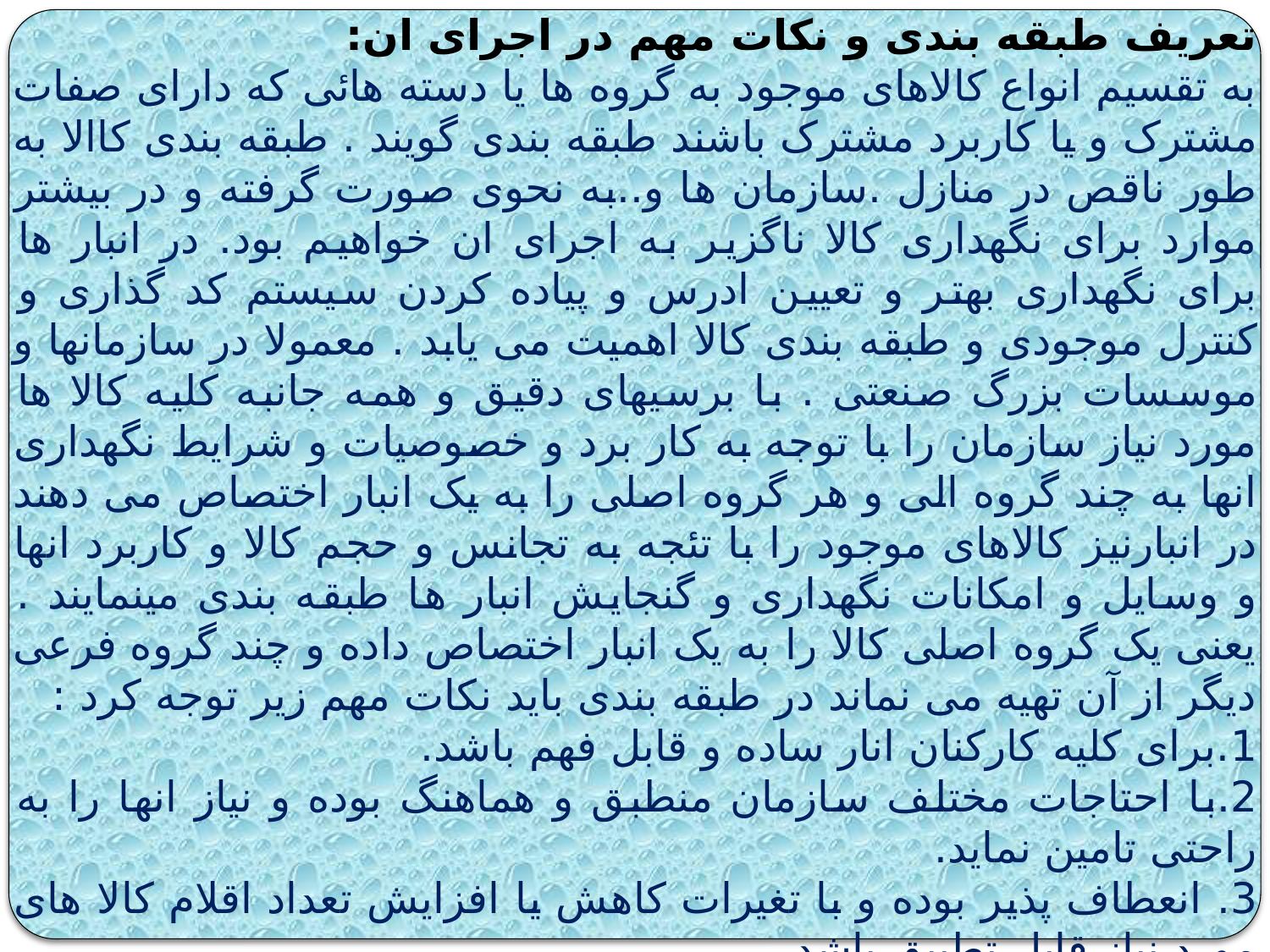

تعریف طبقه بندی و نکات مهم در اجرای ان:
به تقسیم انواع کالاهای موجود به گروه ها یا دسته هائی که دارای صفات مشترک و یا کاربرد مشترک باشند طبقه بندی گویند . طبقه بندی کاالا به طور ناقص در منازل .سازمان ها و..به نحوی صورت گرفته و در بیشتر موارد برای نگهداری کالا ناگزیر به اجرای ان خواهیم بود. در انبار ها برای نگهداری بهتر و تعیین ادرس و پیاده کردن سیستم کد گذاری و کنترل موجودی و طبقه بندی کالا اهمیت می یابد . معمولا در سازمانها و موسسات بزرگ صنعتی . با برسیهای دقیق و همه جانبه کلیه کالا ها مورد نیاز سازمان را با توجه به کار برد و خصوصیات و شرایط نگهداری انها به چند گروه الی و هر گروه اصلی را به یک انبار اختصاص می دهند در انبارنیز کالاهای موجود را با تئجه به تجانس و حجم کالا و کاربرد انها و وسایل و امکانات نگهداری و گنجایش انبار ها طبقه بندی مینمایند . یعنی یک گروه اصلی کالا را به یک انبار اختصاص داده و چند گروه فرعی دیگر از آن تهیه می نماند در طبقه بندی باید نکات مهم زیر توجه کرد :
1.برای کلیه کارکنان انار ساده و قابل فهم باشد.
2.با احتاجات مختلف سازمان منطبق و هماهنگ بوده و نیاز انها را به راحتی تامین نماید.
3. انعطاف پذیر بوده و با تغیرات کاهش یا افزایش تعداد اقلام کالا های مورد نیاز قابل تطبیق باشد.